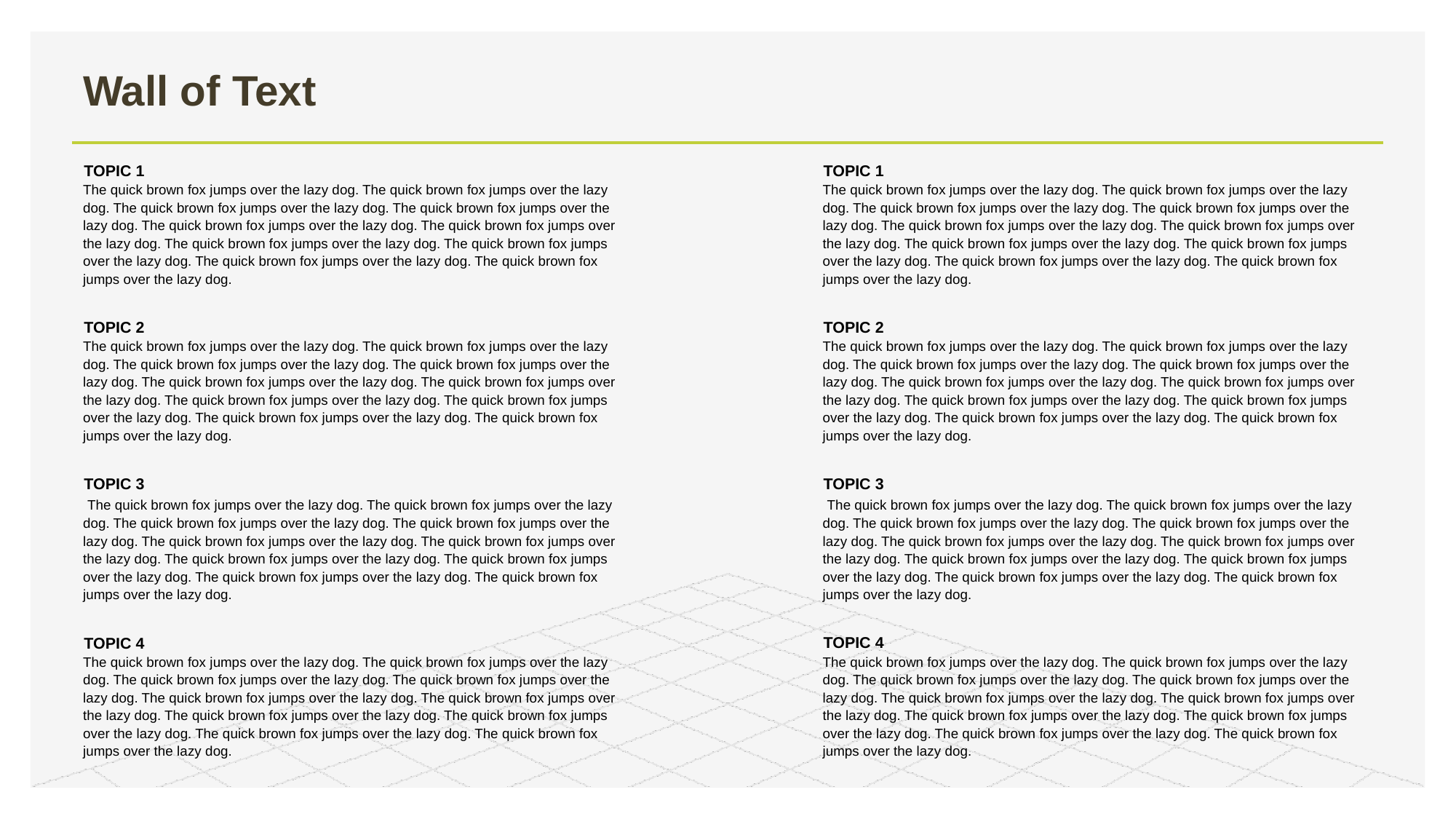

# Wall of Text
TOPIC 1
The quick brown fox jumps over the lazy dog. The quick brown fox jumps over the lazy dog. The quick brown fox jumps over the lazy dog. The quick brown fox jumps over the lazy dog. The quick brown fox jumps over the lazy dog. The quick brown fox jumps over the lazy dog. The quick brown fox jumps over the lazy dog. The quick brown fox jumps over the lazy dog. The quick brown fox jumps over the lazy dog. The quick brown fox jumps over the lazy dog.
TOPIC 2
The quick brown fox jumps over the lazy dog. The quick brown fox jumps over the lazy dog. The quick brown fox jumps over the lazy dog. The quick brown fox jumps over the lazy dog. The quick brown fox jumps over the lazy dog. The quick brown fox jumps over the lazy dog. The quick brown fox jumps over the lazy dog. The quick brown fox jumps over the lazy dog. The quick brown fox jumps over the lazy dog. The quick brown fox jumps over the lazy dog.
TOPIC 3
 The quick brown fox jumps over the lazy dog. The quick brown fox jumps over the lazy dog. The quick brown fox jumps over the lazy dog. The quick brown fox jumps over the lazy dog. The quick brown fox jumps over the lazy dog. The quick brown fox jumps over the lazy dog. The quick brown fox jumps over the lazy dog. The quick brown fox jumps over the lazy dog. The quick brown fox jumps over the lazy dog. The quick brown fox jumps over the lazy dog.
TOPIC 4
The quick brown fox jumps over the lazy dog. The quick brown fox jumps over the lazy dog. The quick brown fox jumps over the lazy dog. The quick brown fox jumps over the lazy dog. The quick brown fox jumps over the lazy dog. The quick brown fox jumps over the lazy dog. The quick brown fox jumps over the lazy dog. The quick brown fox jumps over the lazy dog. The quick brown fox jumps over the lazy dog. The quick brown fox jumps over the lazy dog.

TOPIC 1
The quick brown fox jumps over the lazy dog. The quick brown fox jumps over the lazy dog. The quick brown fox jumps over the lazy dog. The quick brown fox jumps over the lazy dog. The quick brown fox jumps over the lazy dog. The quick brown fox jumps over the lazy dog. The quick brown fox jumps over the lazy dog. The quick brown fox jumps over the lazy dog. The quick brown fox jumps over the lazy dog. The quick brown fox jumps over the lazy dog.
TOPIC 2
The quick brown fox jumps over the lazy dog. The quick brown fox jumps over the lazy dog. The quick brown fox jumps over the lazy dog. The quick brown fox jumps over the lazy dog. The quick brown fox jumps over the lazy dog. The quick brown fox jumps over the lazy dog. The quick brown fox jumps over the lazy dog. The quick brown fox jumps over the lazy dog. The quick brown fox jumps over the lazy dog. The quick brown fox jumps over the lazy dog.
TOPIC 3
 The quick brown fox jumps over the lazy dog. The quick brown fox jumps over the lazy dog. The quick brown fox jumps over the lazy dog. The quick brown fox jumps over the lazy dog. The quick brown fox jumps over the lazy dog. The quick brown fox jumps over the lazy dog. The quick brown fox jumps over the lazy dog. The quick brown fox jumps over the lazy dog. The quick brown fox jumps over the lazy dog. The quick brown fox jumps over the lazy dog.
TOPIC 4
The quick brown fox jumps over the lazy dog. The quick brown fox jumps over the lazy dog. The quick brown fox jumps over the lazy dog. The quick brown fox jumps over the lazy dog. The quick brown fox jumps over the lazy dog. The quick brown fox jumps over the lazy dog. The quick brown fox jumps over the lazy dog. The quick brown fox jumps over the lazy dog. The quick brown fox jumps over the lazy dog. The quick brown fox jumps over the lazy dog.